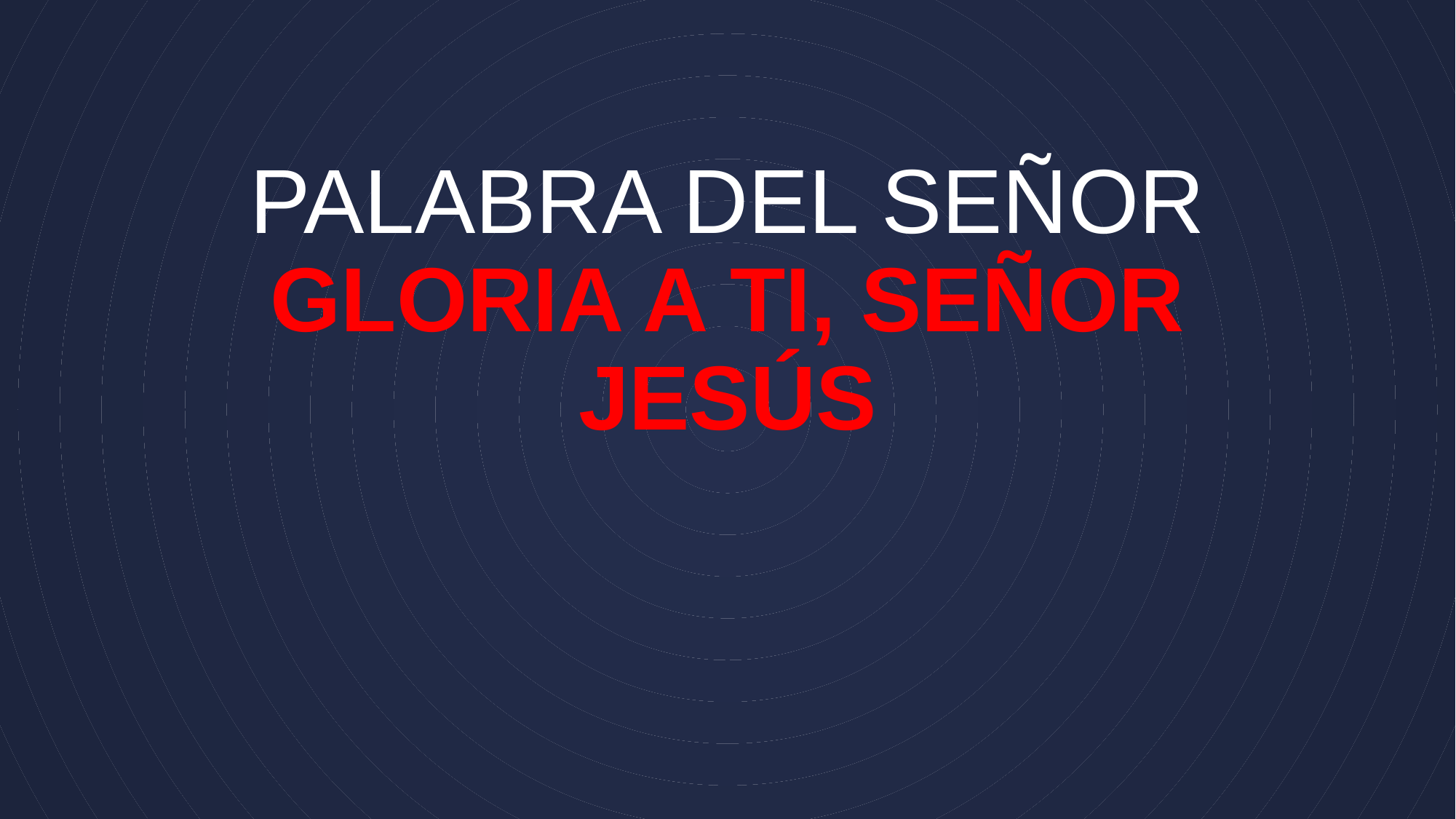

# PALABRA DEL SEÑOR GLORIA A TI, SEÑOR JESÚS